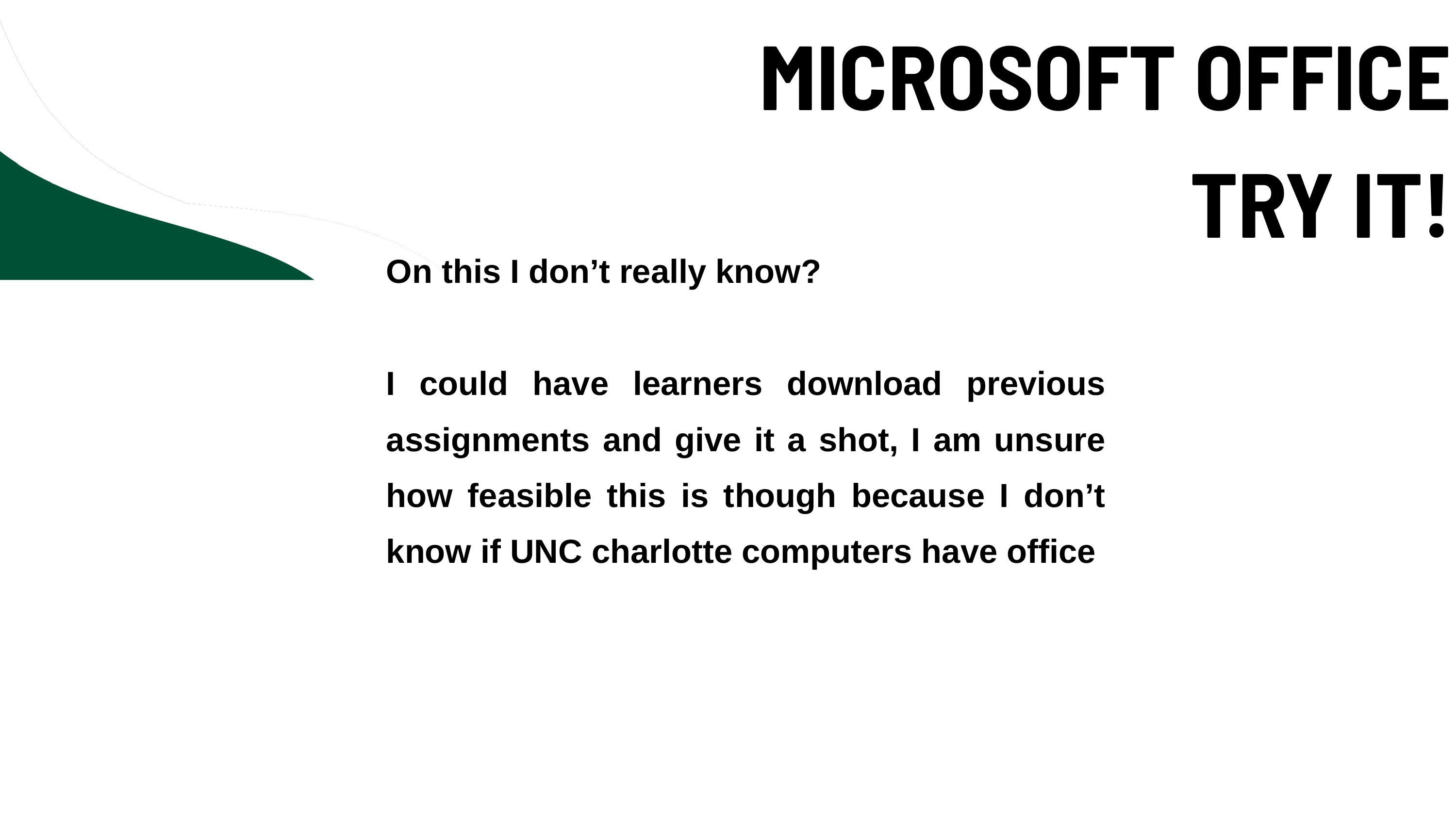

MICROSOFT OFFICE
TRY IT!
On this I don’t really know?

I could have learners download previous assignments and give it a shot, I am unsure how feasible this is though because I don’t know if UNC charlotte computers have office